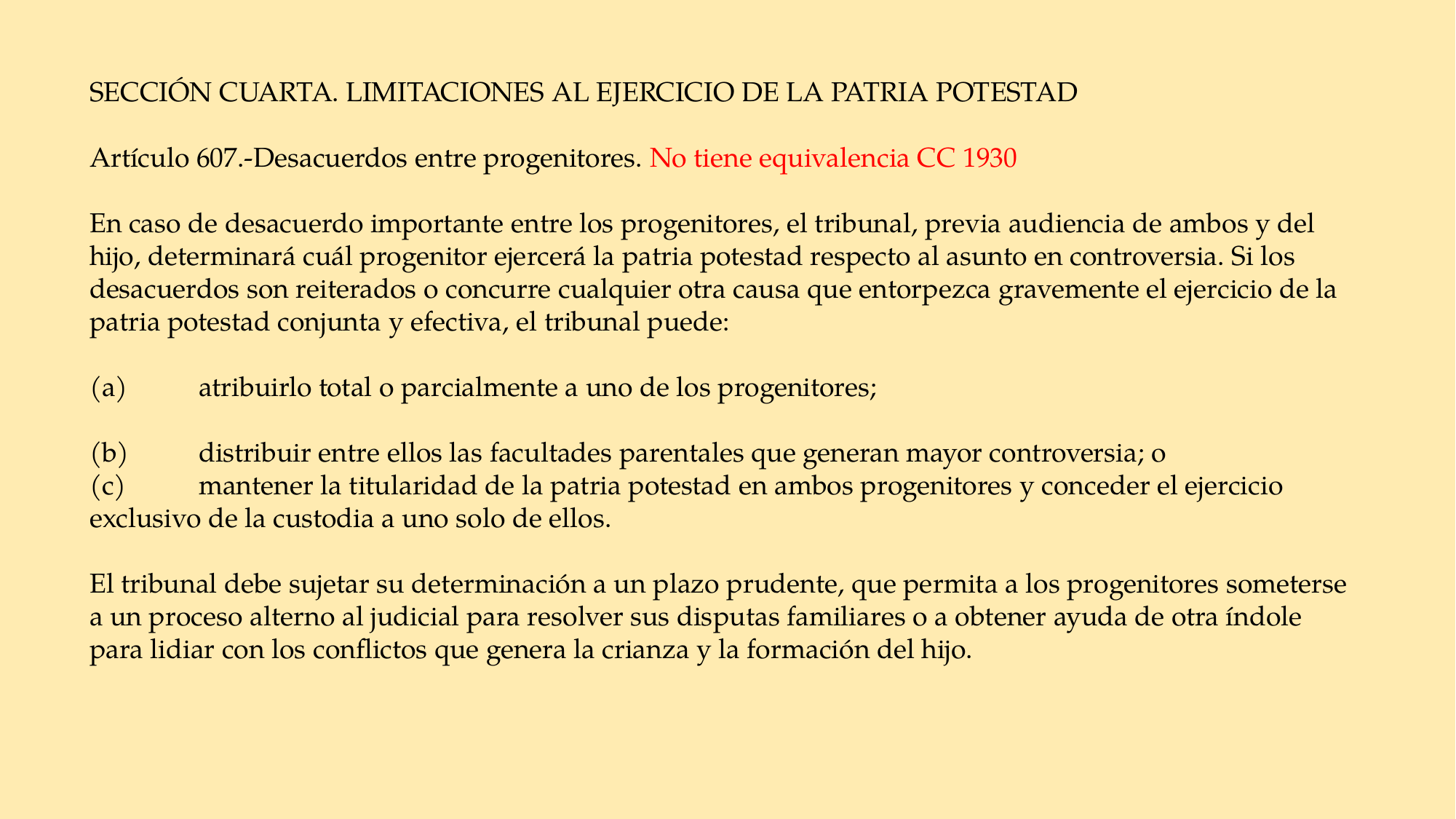

SECCIÓN CUARTA. LIMITACIONES AL EJERCICIO DE LA PATRIA POTESTAD

Artículo 607.-Desacuerdos entre progenitores. No tiene equivalencia CC 1930

En caso de desacuerdo importante entre los progenitores, el tribunal, previa audiencia de ambos y del hijo, determinará cuál progenitor ejercerá la patria potestad respecto al asunto en controversia. Si los desacuerdos son reiterados o concurre cualquier otra causa que entorpezca gravemente el ejercicio de la patria potestad conjunta y efectiva, el tribunal puede:

(a)	atribuirlo total o parcialmente a uno de los progenitores;

(b)	distribuir entre ellos las facultades parentales que generan mayor controversia; o
(c)	mantener la titularidad de la patria potestad en ambos progenitores y conceder el ejercicio exclusivo de la custodia a uno solo de ellos.

El tribunal debe sujetar su determinación a un plazo prudente, que permita a los progenitores someterse a un proceso alterno al judicial para resolver sus disputas familiares o a obtener ayuda de otra índole para lidiar con los conflictos que genera la crianza y la formación del hijo.